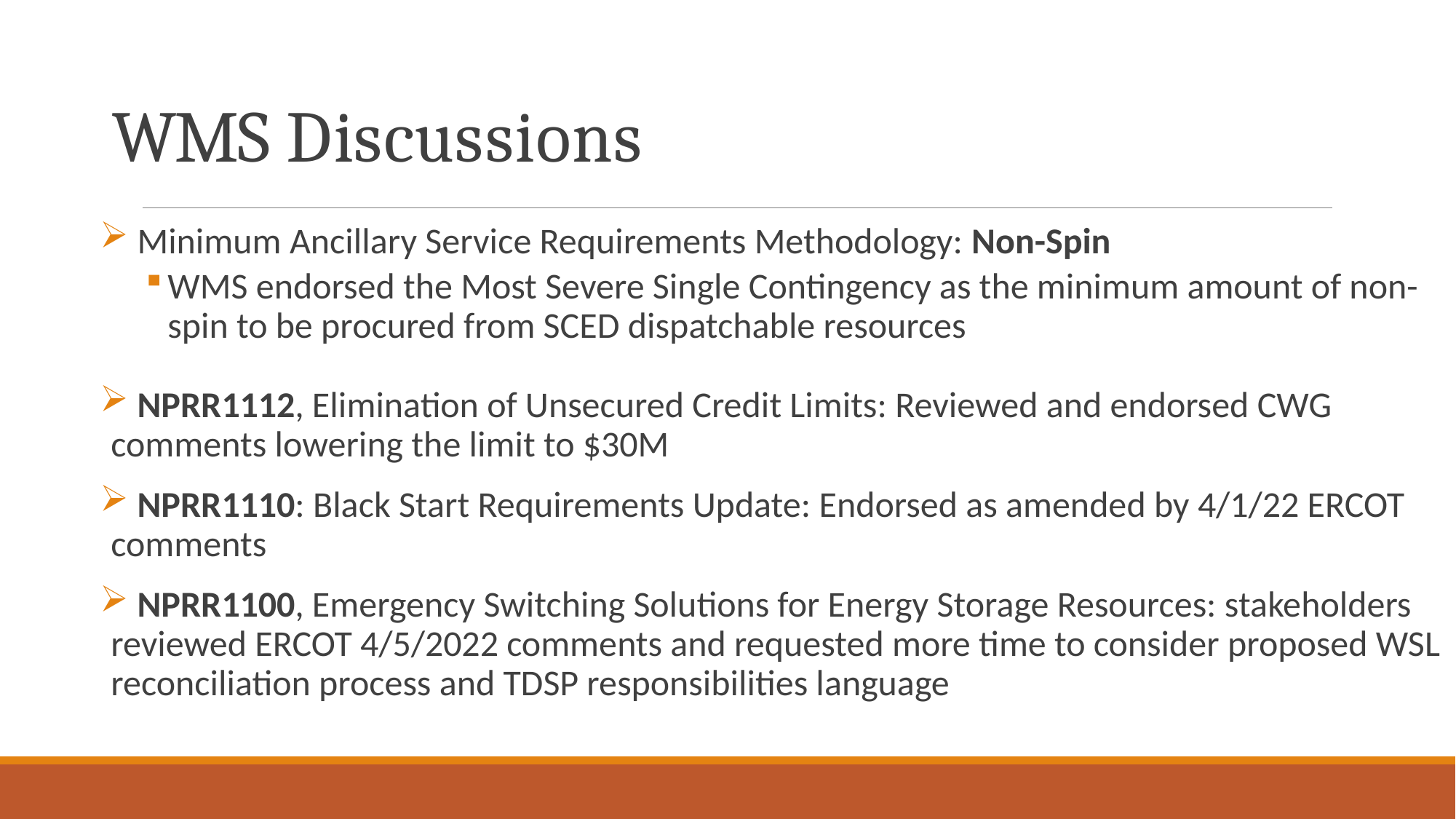

# WMS Discussions
 Minimum Ancillary Service Requirements Methodology: Non-Spin
WMS endorsed the Most Severe Single Contingency as the minimum amount of non-spin to be procured from SCED dispatchable resources

 NPRR1112, Elimination of Unsecured Credit Limits: Reviewed and endorsed CWG comments lowering the limit to $30M
 NPRR1110: Black Start Requirements Update: Endorsed as amended by 4/1/22 ERCOT comments
 NPRR1100, Emergency Switching Solutions for Energy Storage Resources: stakeholders reviewed ERCOT 4/5/2022 comments and requested more time to consider proposed WSL reconciliation process and TDSP responsibilities language